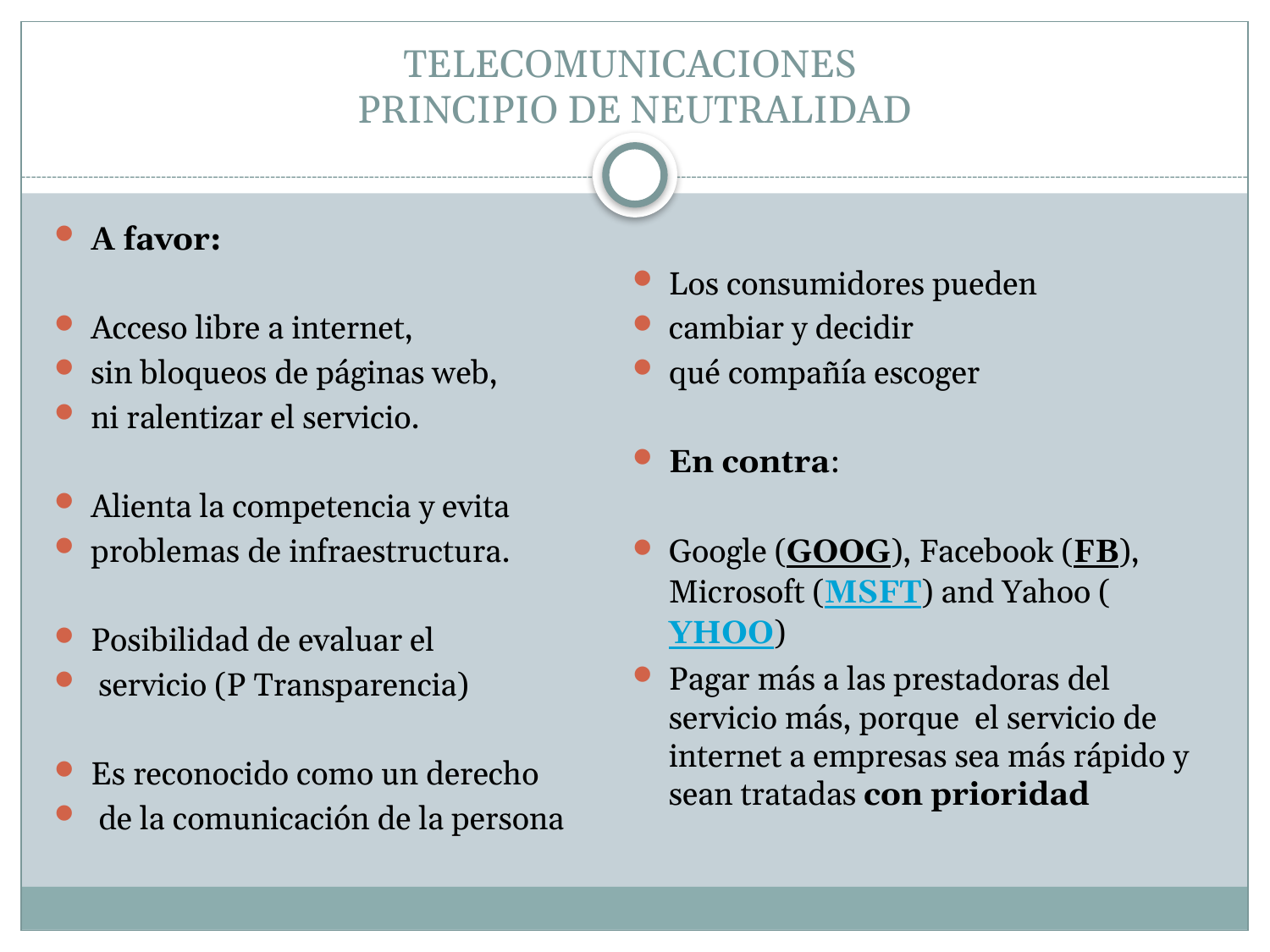

# TELECOMUNICACIONES PRINCIPIO DE NEUTRALIDAD
A favor:

Acceso libre a internet,
sin bloqueos de páginas web,
ni ralentizar el servicio.

Alienta la competencia y evita
problemas de infraestructura.

Posibilidad de evaluar el
 servicio (P Transparencia)

Es reconocido como un derecho
 de la comunicación de la persona

Los consumidores pueden
cambiar y decidir
qué compañía escoger

En contra:

Google (GOOG), Facebook (FB), Microsoft (MSFT) and Yahoo (YHOO)
Pagar más a las prestadoras del servicio más, porque  el servicio de internet a empresas sea más rápido y sean tratadas con prioridad